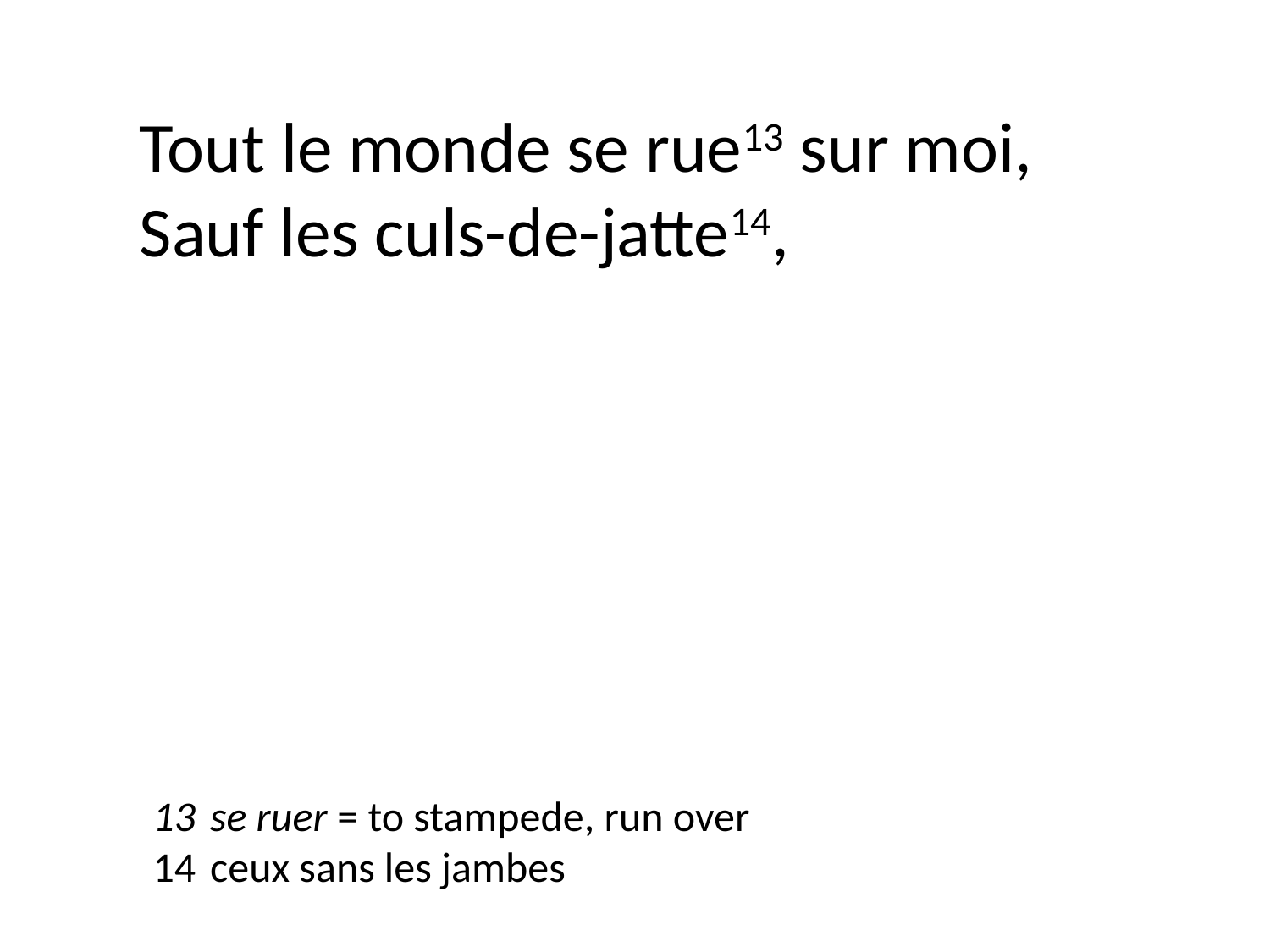

Tout le monde se rue13 sur moi,
Sauf les culs-de-jatte14,
 se ruer = to stampede, run over
 ceux sans les jambes